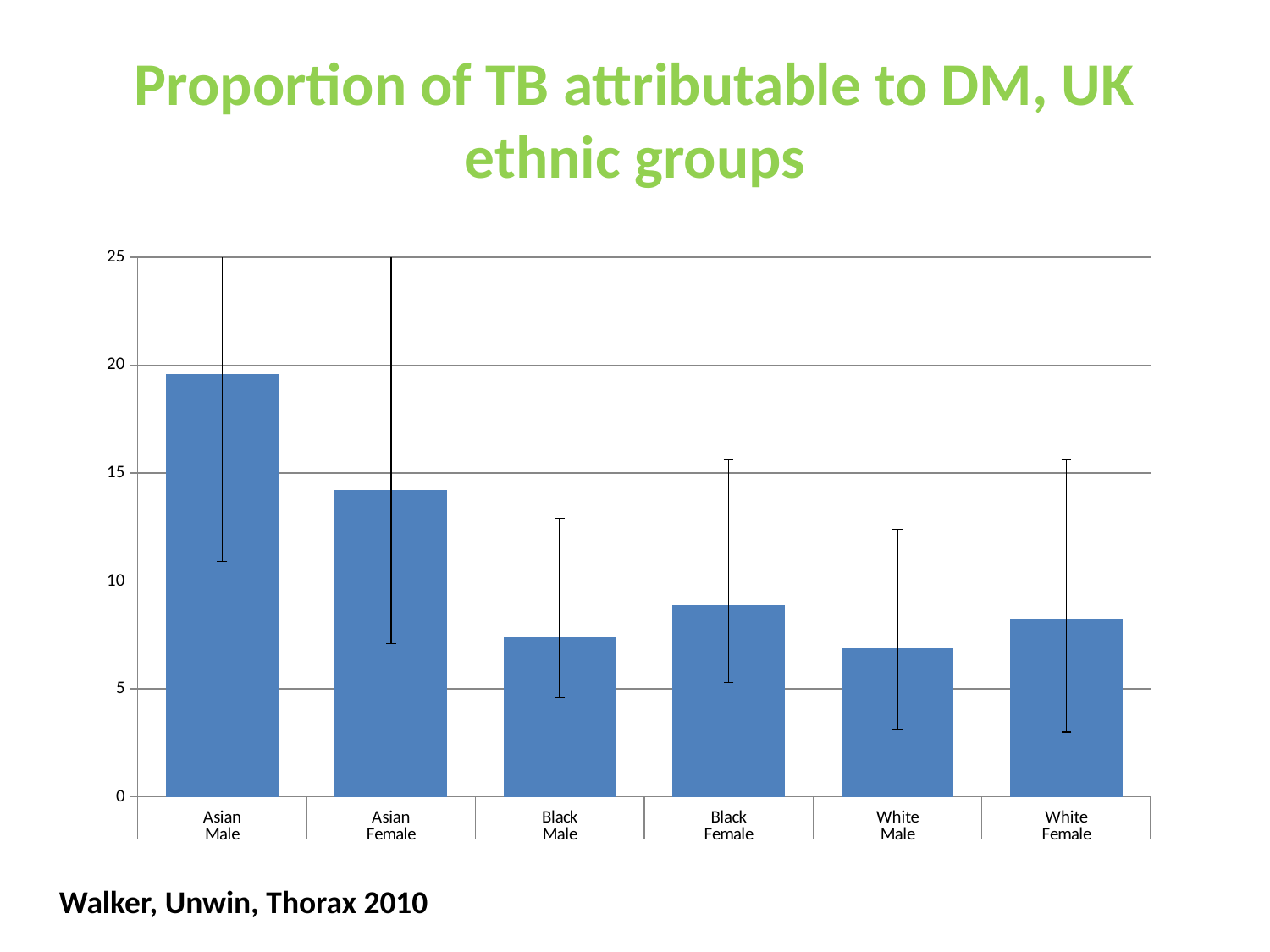

# Proportion of TB attributable to DM, UK ethnic groups

### Chart

| Category |  |
|---|---|
| Asian | 19.6 |
| Asian | 14.2 |
| Black | 7.4 |
| Black | 8.9 |
| White | 6.9 |
| White | 8.2 |
Walker, Unwin, Thorax 2010